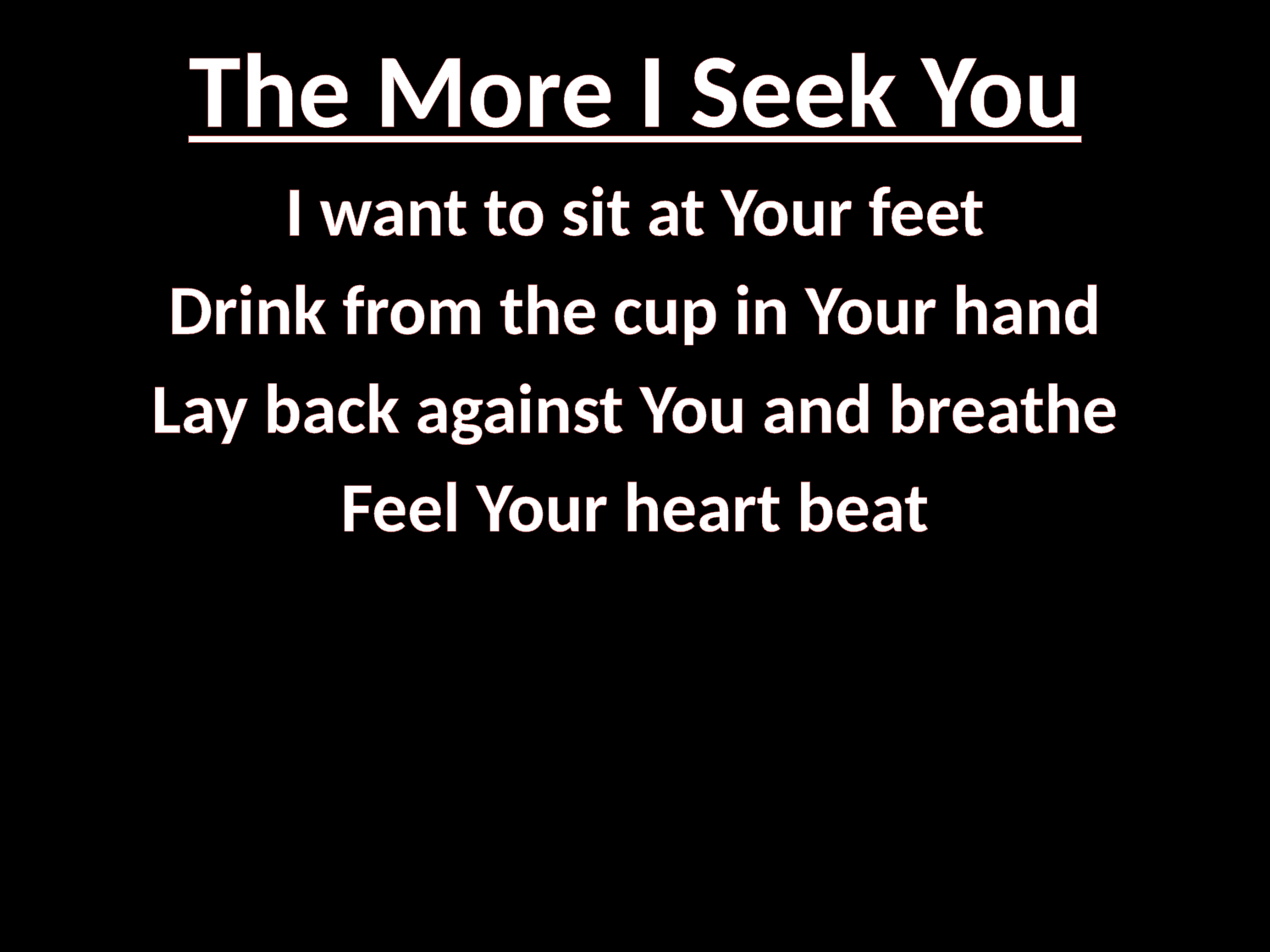

# The More I Seek You
I want to sit at Your feet
Drink from the cup in Your hand
Lay back against You and breathe
Feel Your heart beat